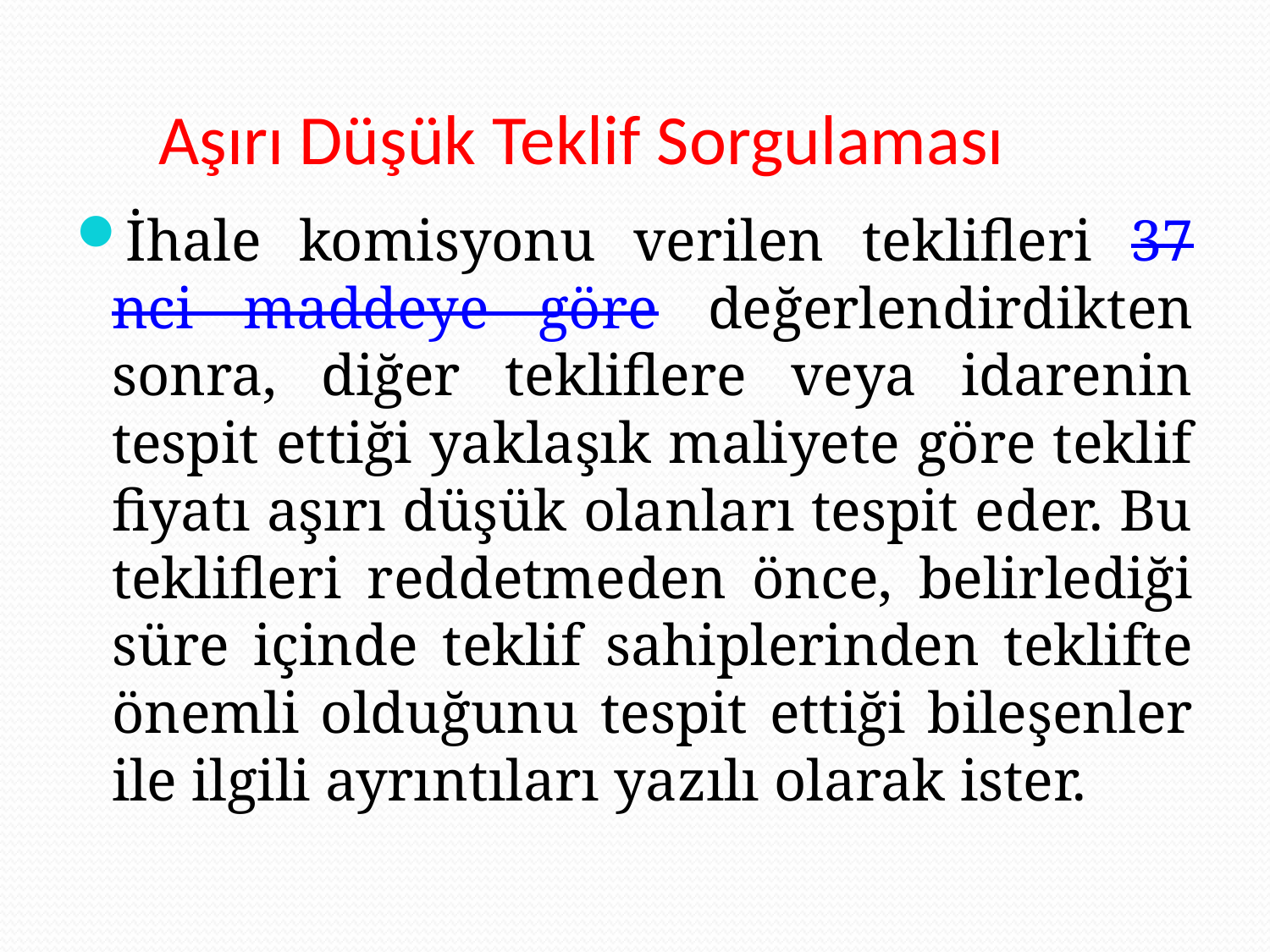

# Aşırı Düşük Teklif Sorgulaması
İhale komisyonu verilen teklifleri 37 nci maddeye göre değerlendirdikten sonra, diğer tekliflere veya idarenin tespit ettiği yaklaşık maliyete göre teklif fiyatı aşırı düşük olanları tespit eder. Bu teklifleri reddetmeden önce, belirlediği süre içinde teklif sahiplerinden teklifte önemli olduğunu tespit ettiği bileşenler ile ilgili ayrıntıları yazılı olarak ister.